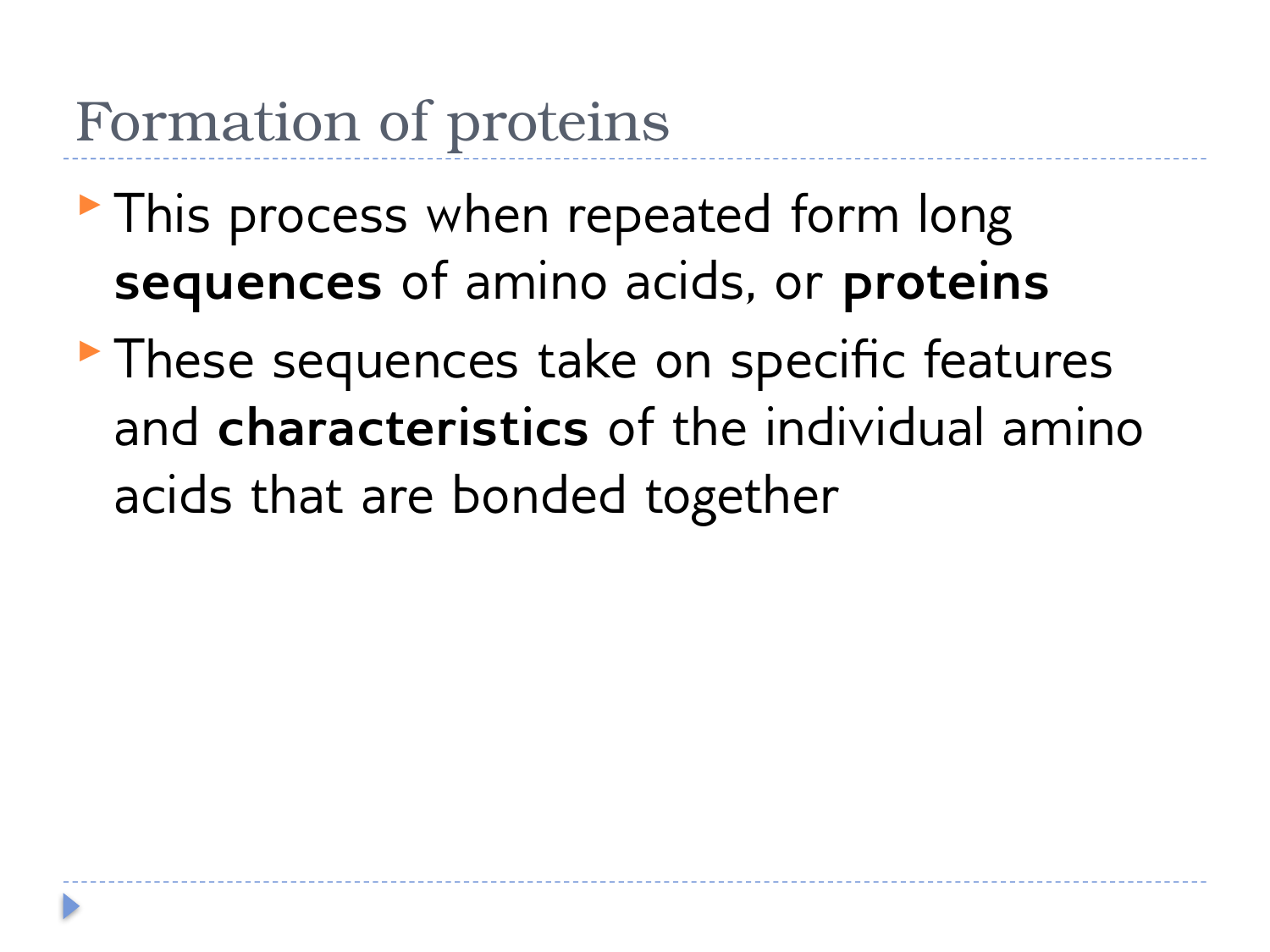

# Formation of proteins
This process when repeated form long sequences of amino acids, or proteins
These sequences take on specific features and characteristics of the individual amino acids that are bonded together